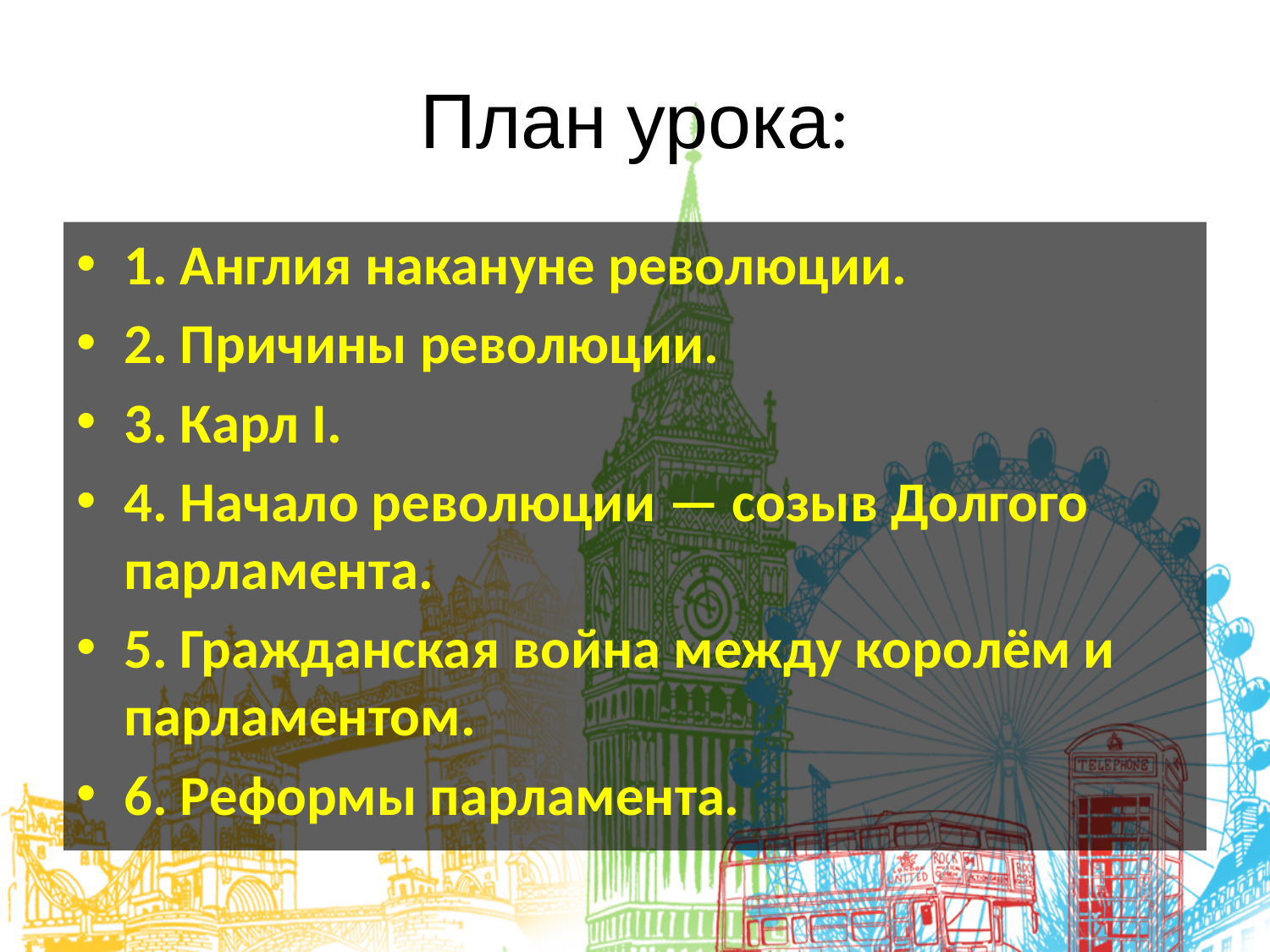

# План урока:
1. Англия накануне революции.
2. Причины революции.
3. Карл I.
4. Начало революции — созыв Долгого парламента.
5. Гражданская война между королём и парламентом.
6. Реформы парламента.